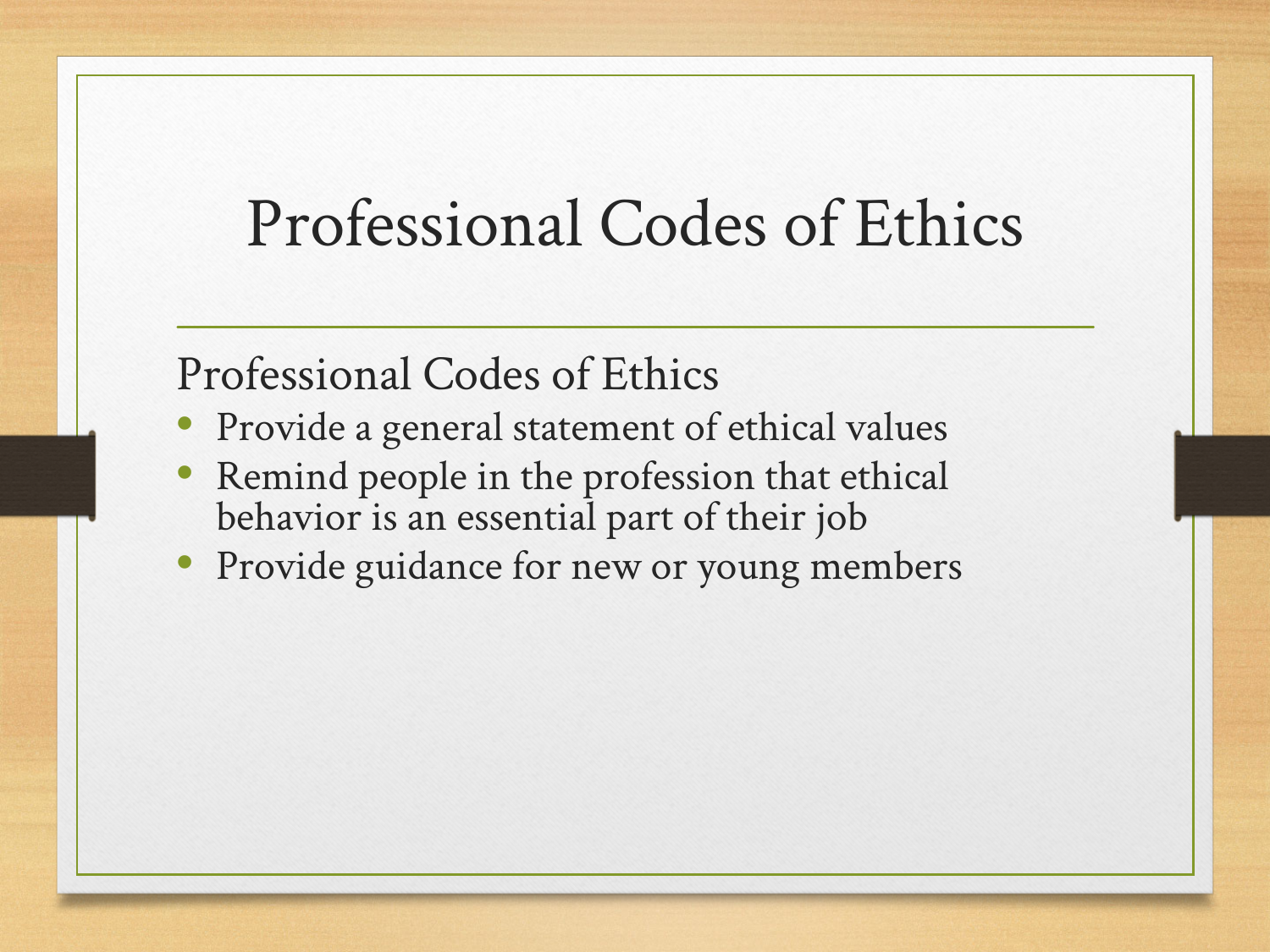

# Professional Codes of Ethics
Professional Codes of Ethics
Provide a general statement of ethical values
Remind people in the profession that ethical behavior is an essential part of their job
Provide guidance for new or young members